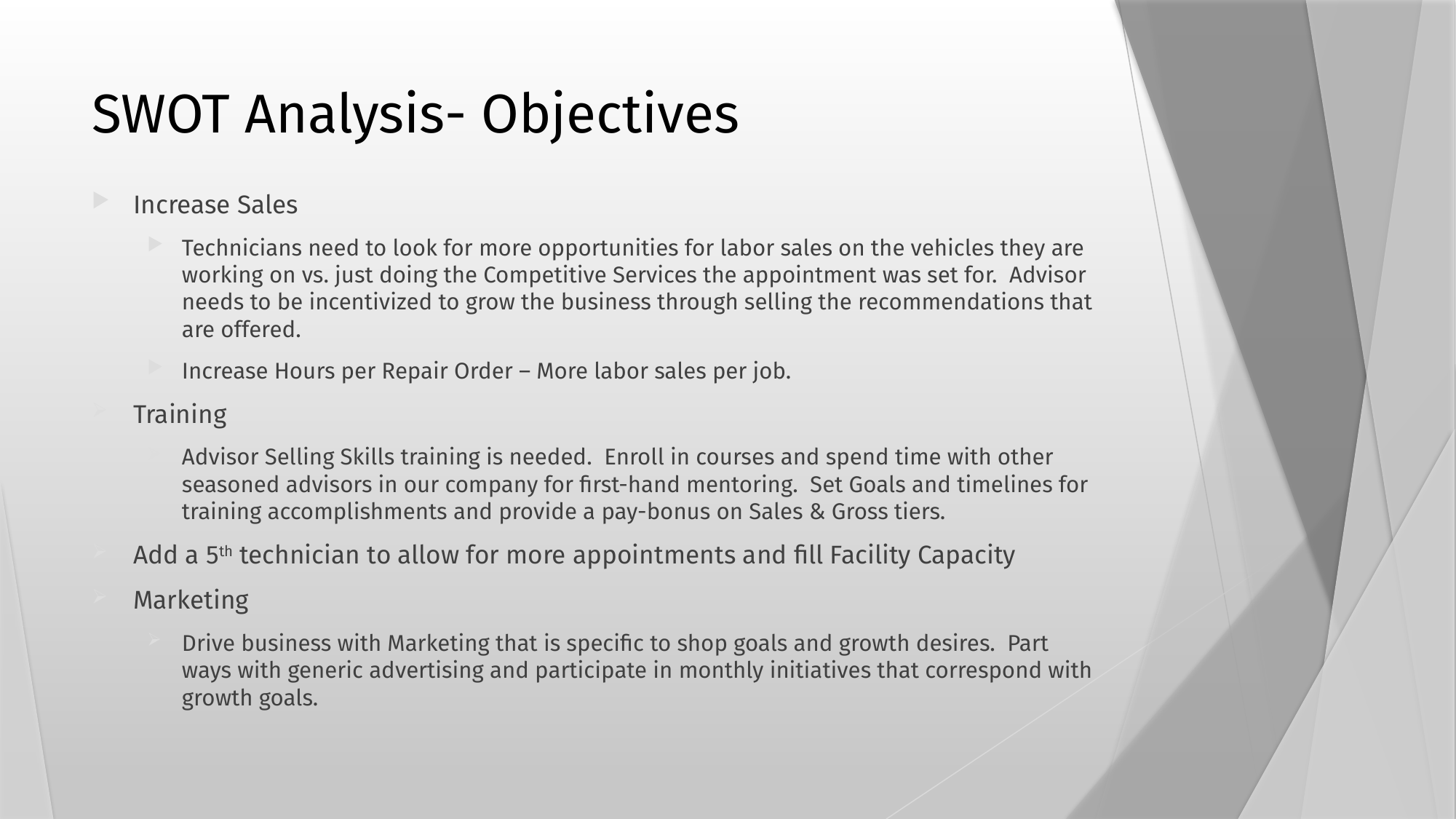

# SWOT Analysis- Objectives
Increase Sales
Technicians need to look for more opportunities for labor sales on the vehicles they are working on vs. just doing the Competitive Services the appointment was set for.  Advisor needs to be incentivized to grow the business through selling the recommendations that are offered.
Increase Hours per Repair Order – More labor sales per job.
Training
Advisor Selling Skills training is needed.  Enroll in courses and spend time with other seasoned advisors in our company for first-hand mentoring.  Set Goals and timelines for training accomplishments and provide a pay-bonus on Sales & Gross tiers.
Add a 5th technician to allow for more appointments and fill Facility Capacity
Marketing
Drive business with Marketing that is specific to shop goals and growth desires.  Part ways with generic advertising and participate in monthly initiatives that correspond with growth goals.